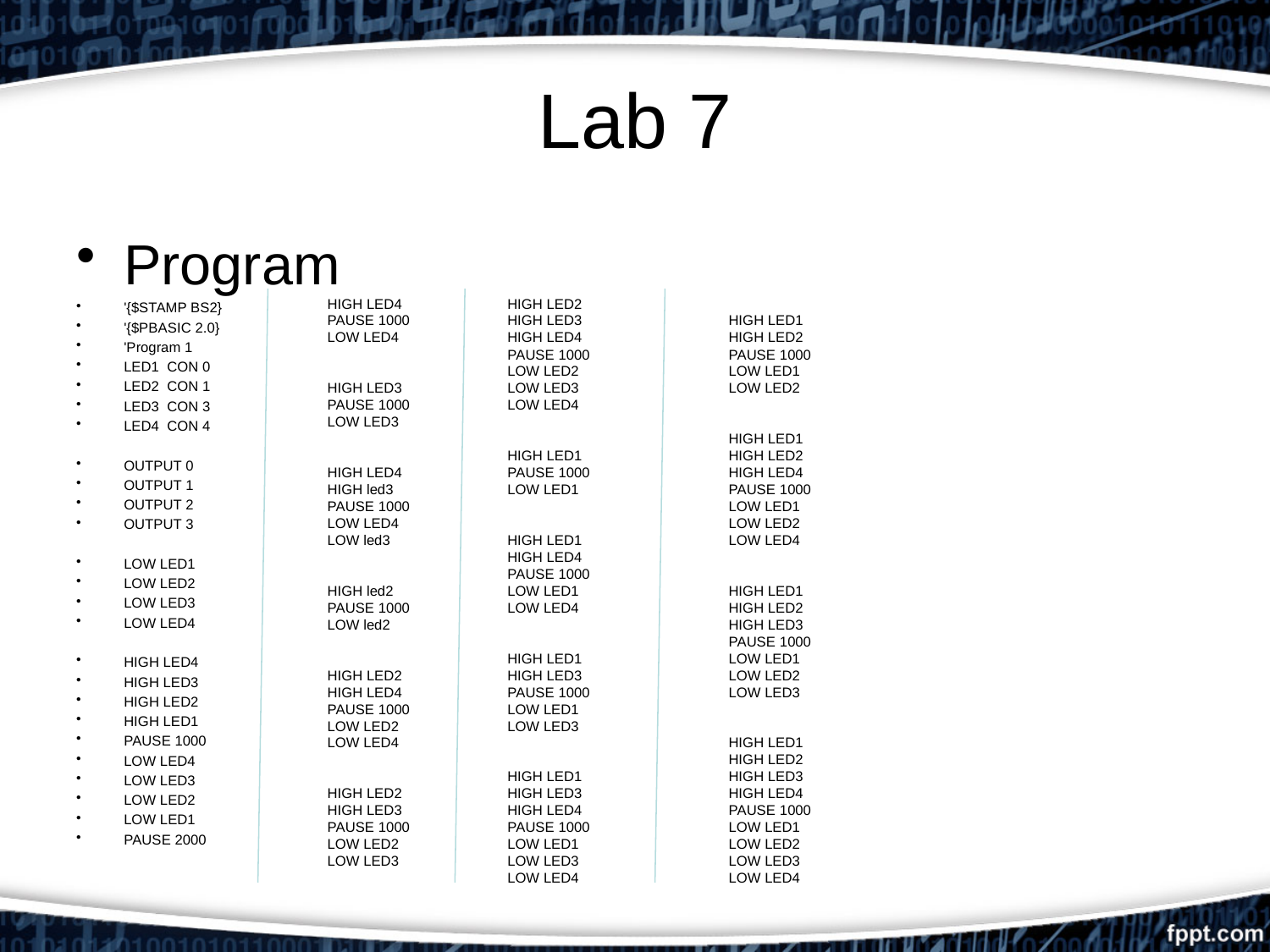

# Lab 7
Program
'{$STAMP BS2}
'{$PBASIC 2.0}
'Program 1
LED1  CON 0
LED2  CON 1
LED3  CON 3
LED4  CON 4

OUTPUT 0
OUTPUT 1
OUTPUT 2
OUTPUT 3

LOW LED1
LOW LED2
LOW LED3
LOW LED4

HIGH LED4
HIGH LED3
HIGH LED2
HIGH LED1
PAUSE 1000
LOW LED4
LOW LED3
LOW LED2
LOW LED1
PAUSE 2000
HIGH LED4
PAUSE 1000
LOW LED4

HIGH LED3
PAUSE 1000
LOW LED3

HIGH LED4
HIGH led3
PAUSE 1000
LOW LED4
LOW led3

HIGH led2
PAUSE 1000
LOW led2

HIGH LED2
HIGH LED4
PAUSE 1000
LOW LED2
LOW LED4

HIGH LED2
HIGH LED3
PAUSE 1000
LOW LED2
LOW LED3
HIGH LED2
HIGH LED3
HIGH LED4
PAUSE 1000
LOW LED2
LOW LED3
LOW LED4

HIGH LED1
PAUSE 1000
LOW LED1

HIGH LED1
HIGH LED4
PAUSE 1000
LOW LED1
LOW LED4

HIGH LED1
HIGH LED3
PAUSE 1000
LOW LED1
LOW LED3

HIGH LED1
HIGH LED3
HIGH LED4
PAUSE 1000
LOW LED1
LOW LED3
LOW LED4

HIGH LED1
HIGH LED2
PAUSE 1000
LOW LED1
LOW LED2

HIGH LED1
HIGH LED2
HIGH LED4
PAUSE 1000
LOW LED1
LOW LED2
LOW LED4

HIGH LED1
HIGH LED2
HIGH LED3
PAUSE 1000
LOW LED1
LOW LED2
LOW LED3

HIGH LED1
HIGH LED2
HIGH LED3
HIGH LED4
PAUSE 1000
LOW LED1
LOW LED2
LOW LED3
LOW LED4